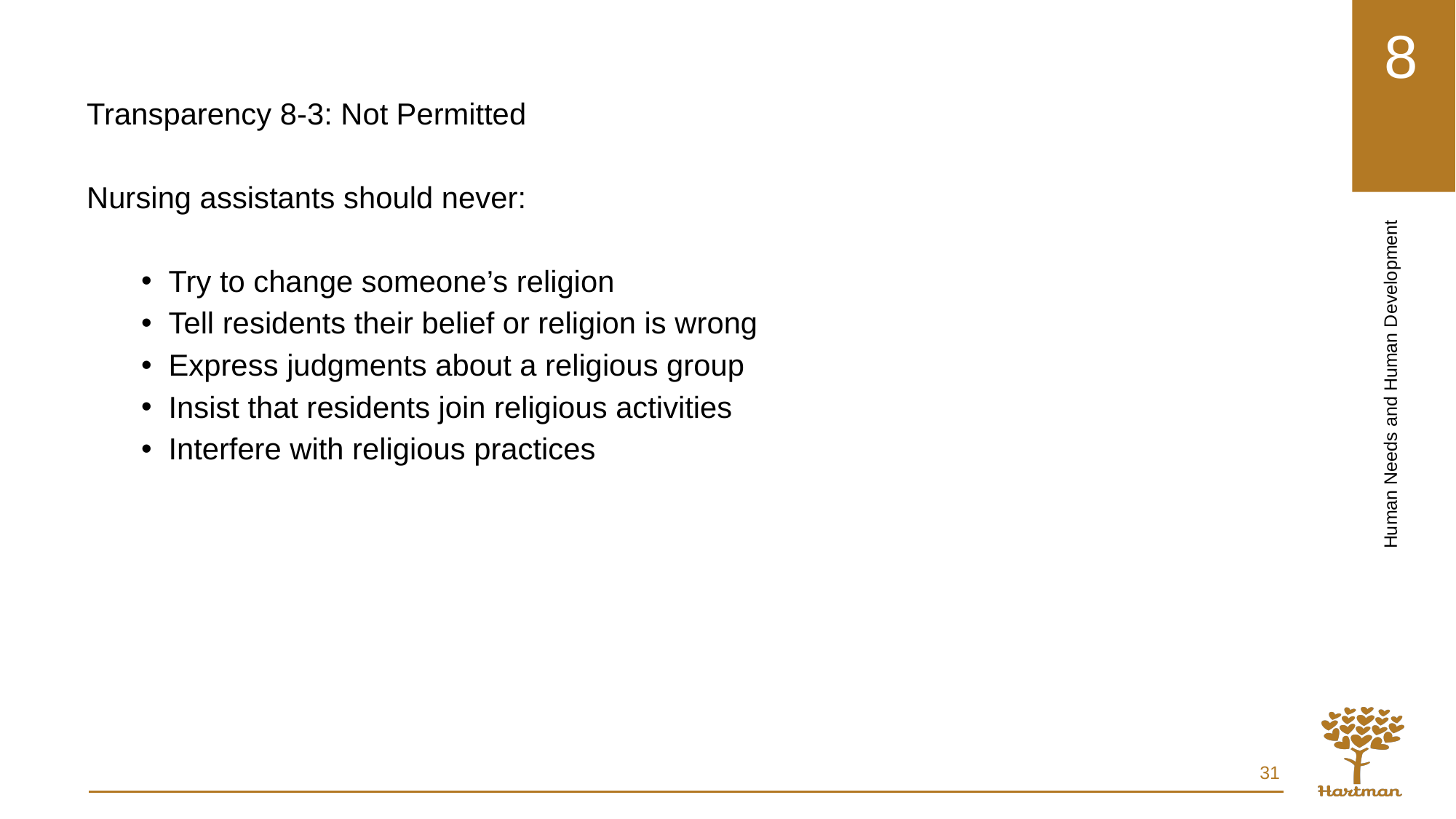

Transparency 8-3: Not Permitted

Nursing assistants should never:

Try to change someone’s religion
Tell residents their belief or religion is wrong
Express judgments about a religious group
Insist that residents join religious activities
Interfere with religious practices

31